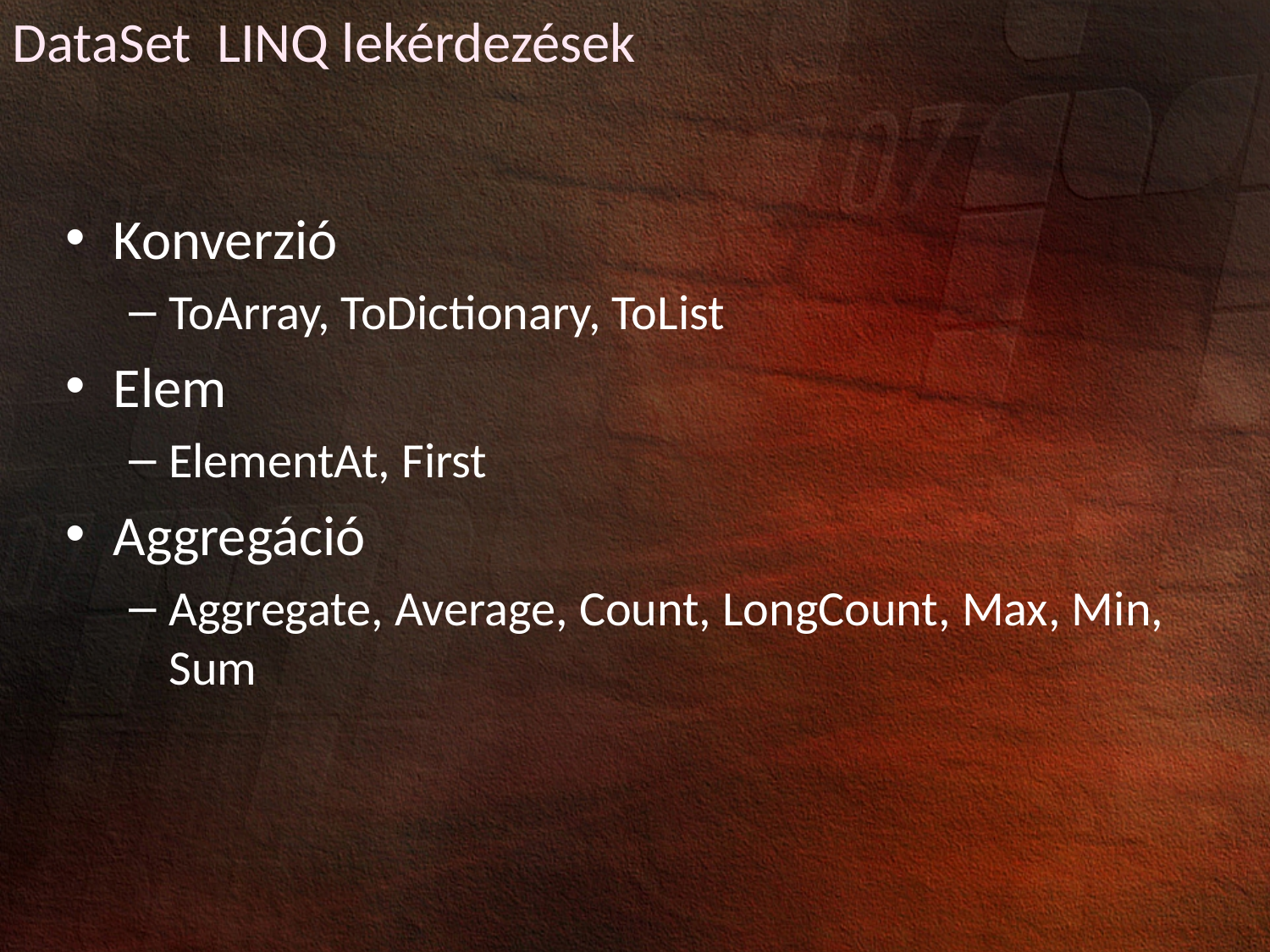

DataSet  LINQ lekérdezések
Konverzió
ToArray, ToDictionary, ToList
Elem
ElementAt, First
Aggregáció
Aggregate, Average, Count, LongCount, Max, Min, Sum